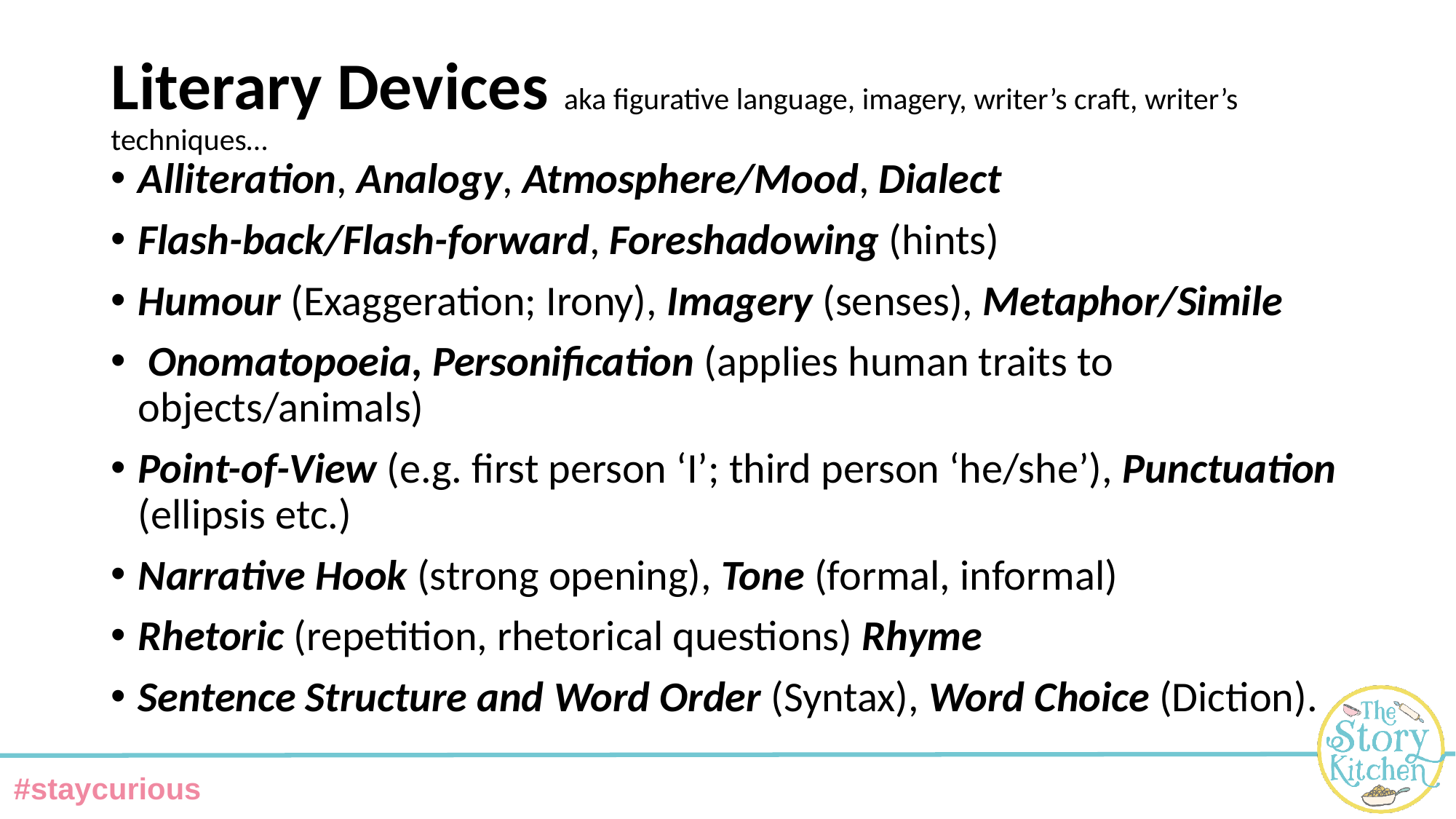

# Literary Devices aka figurative language, imagery, writer’s craft, writer’s techniques…
Alliteration, Analogy, Atmosphere/Mood, Dialect
Flash-back/Flash-forward, Foreshadowing (hints)
Humour (Exaggeration; Irony), Imagery (senses), Metaphor/Simile
 Onomatopoeia, Personification (applies human traits to objects/animals)
Point-of-View (e.g. first person ‘I’; third person ‘he/she’), Punctuation (ellipsis etc.)
Narrative Hook (strong opening), Tone (formal, informal)
Rhetoric (repetition, rhetorical questions) Rhyme
Sentence Structure and Word Order (Syntax), Word Choice (Diction).